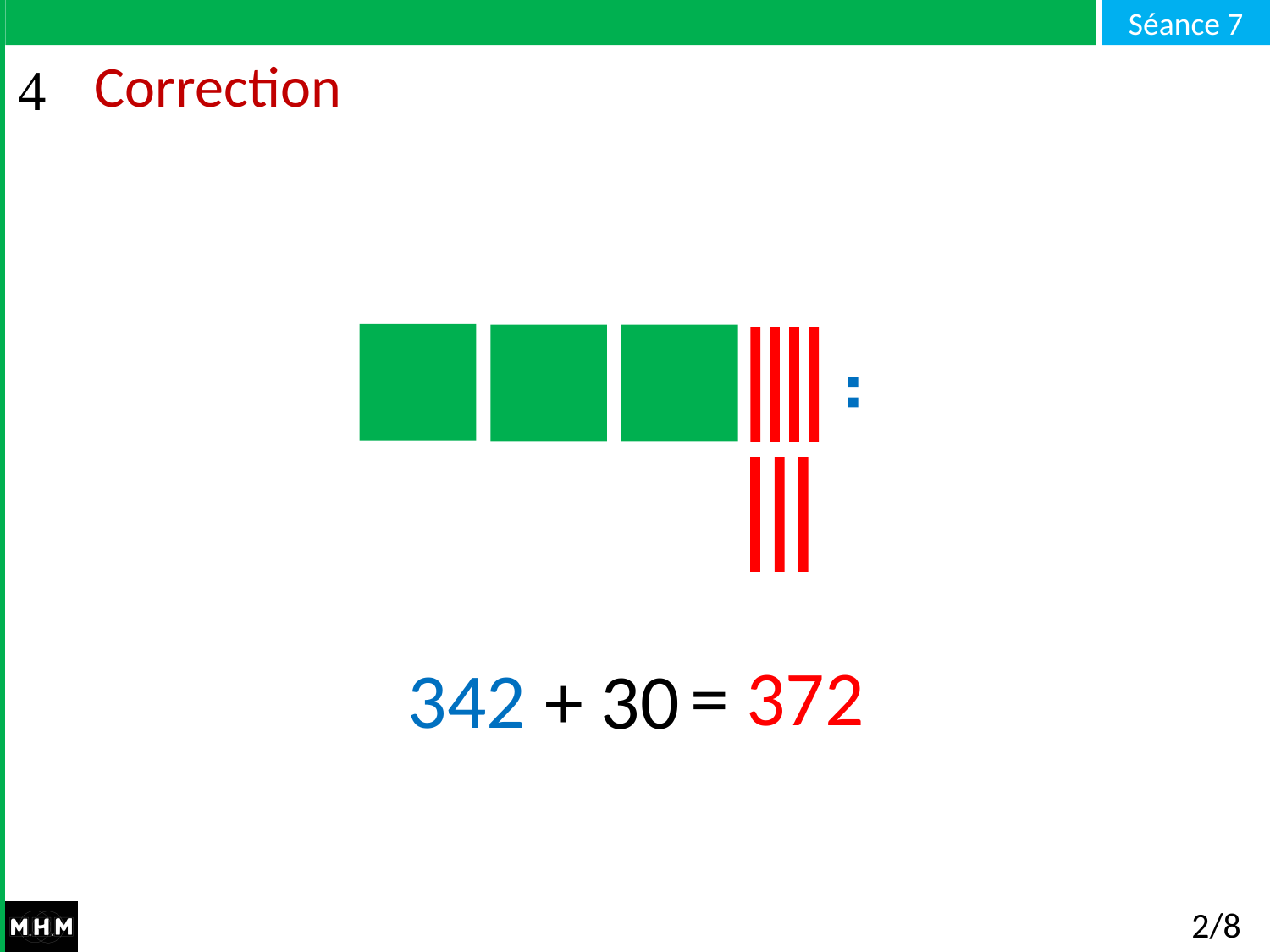

# Correction

 = 372
342
+ 30
2/8